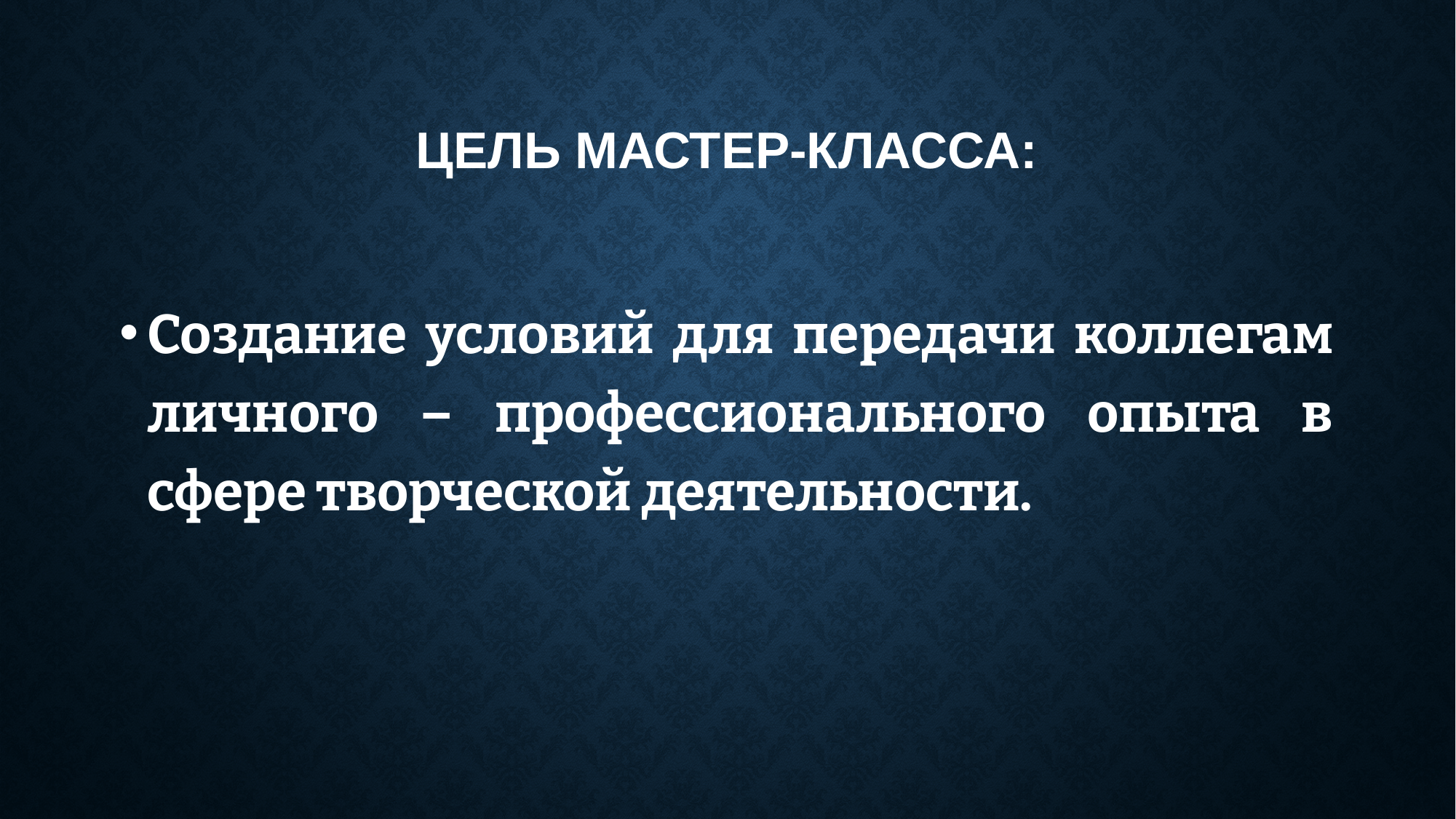

# Цель мастер-класса:
Создание условий для передачи коллегам личного – профессионального опыта в сфере творческой деятельности.